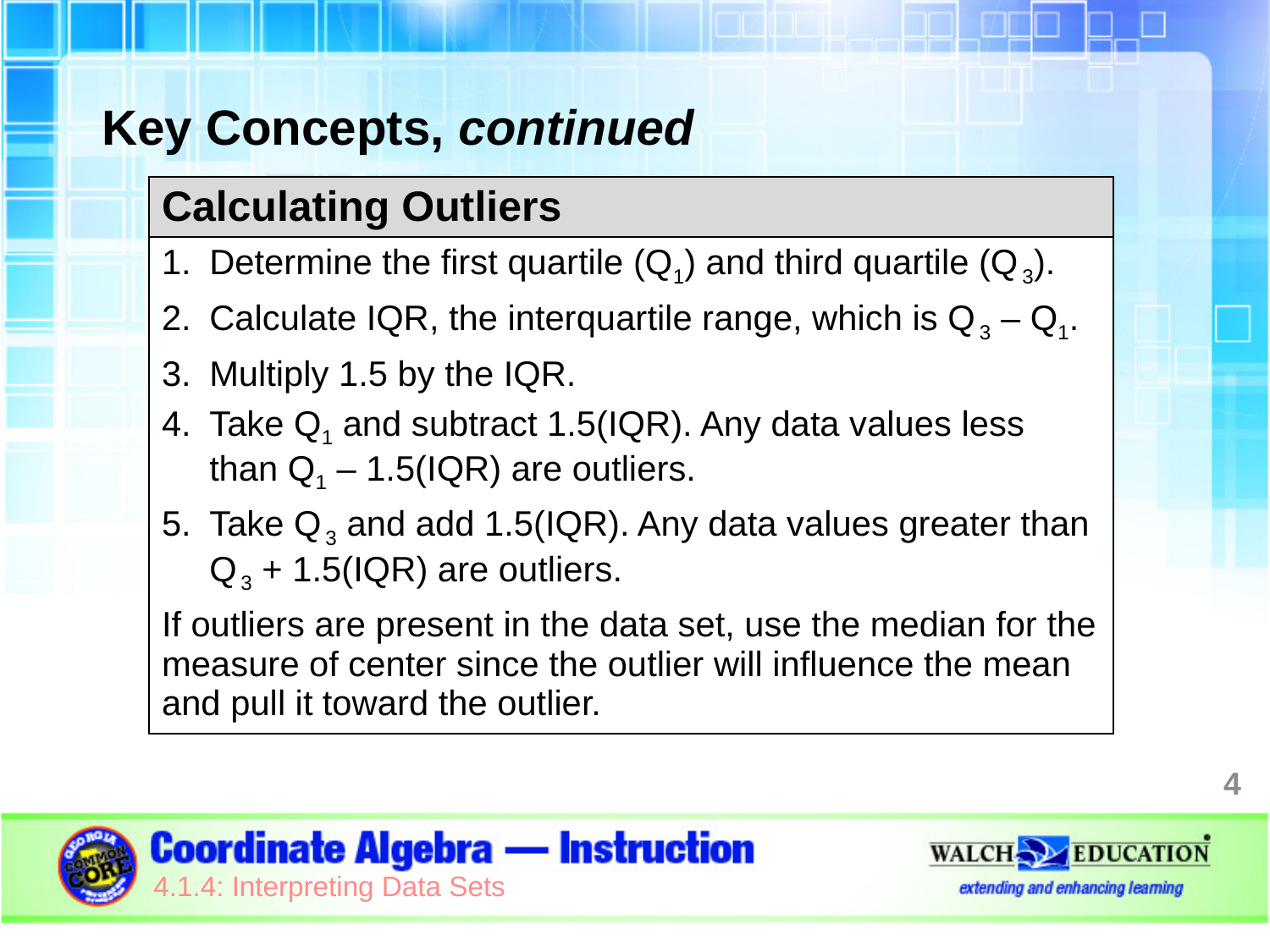

Key Concepts, continued

| Calculating Outliers |
| --- |
| Determine the first quartile (Q1) and third quartile (Q 3). Calculate IQR, the interquartile range, which is Q 3 – Q1. Multiply 1.5 by the IQR. Take Q1 and subtract 1.5(IQR). Any data values less than Q1 – 1.5(IQR) are outliers. Take Q 3 and add 1.5(IQR). Any data values greater than Q 3 + 1.5(IQR) are outliers. If outliers are present in the data set, use the median for the measure of center since the outlier will influence the mean and pull it toward the outlier. |
4
4.1.4: Interpreting Data Sets